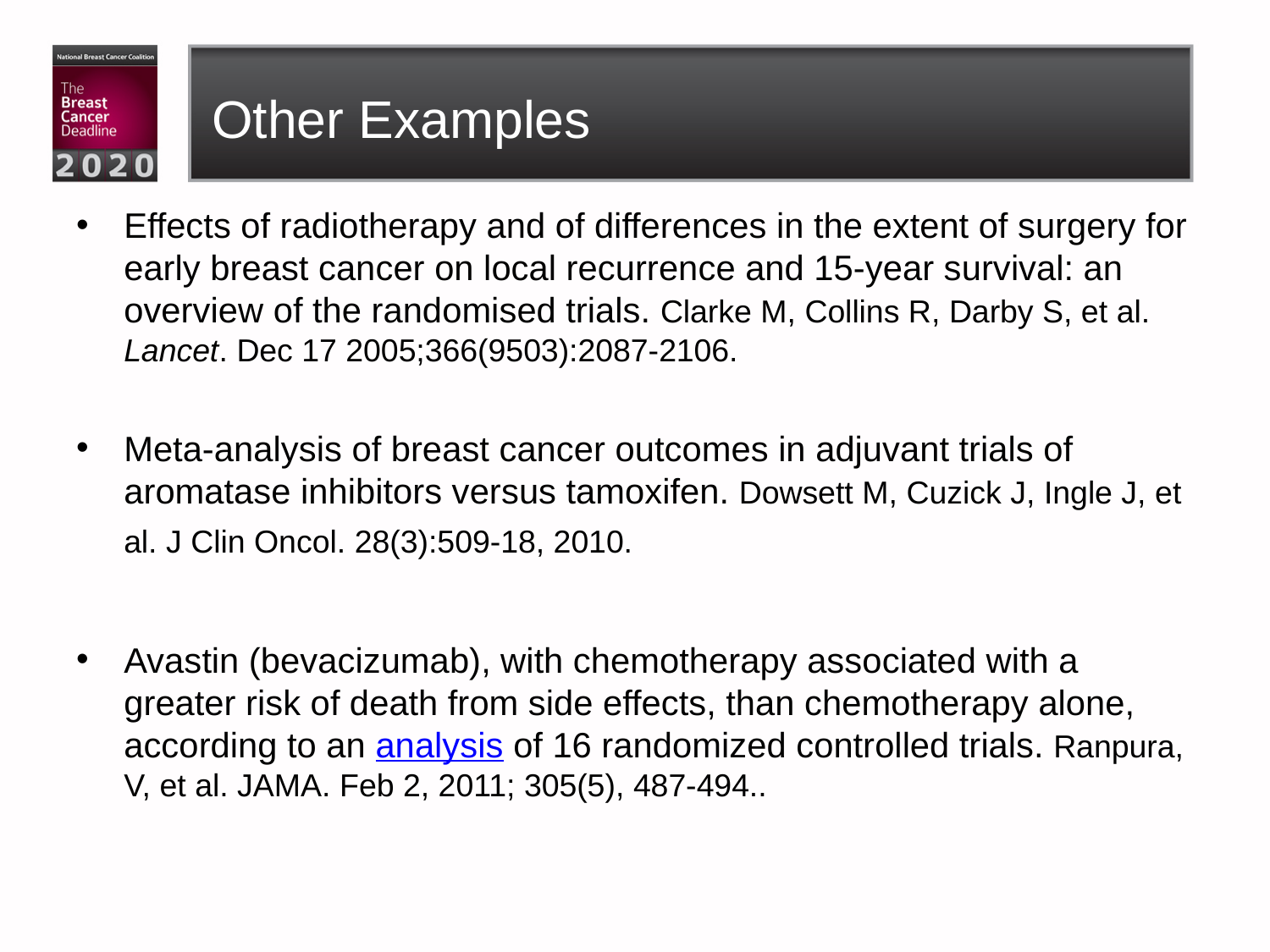

# Other Examples
Effects of radiotherapy and of differences in the extent of surgery for early breast cancer on local recurrence and 15-year survival: an overview of the randomised trials. Clarke M, Collins R, Darby S, et al. Lancet. Dec 17 2005;366(9503):2087-2106.

Meta-analysis of breast cancer outcomes in adjuvant trials of aromatase inhibitors versus tamoxifen. Dowsett M, Cuzick J, Ingle J, et al. J Clin Oncol. 28(3):509-18, 2010.

Avastin (bevacizumab), with chemotherapy associated with a greater risk of death from side effects, than chemotherapy alone, according to an analysis of 16 randomized controlled trials. Ranpura, V, et al. JAMA. Feb 2, 2011; 305(5), 487-494..